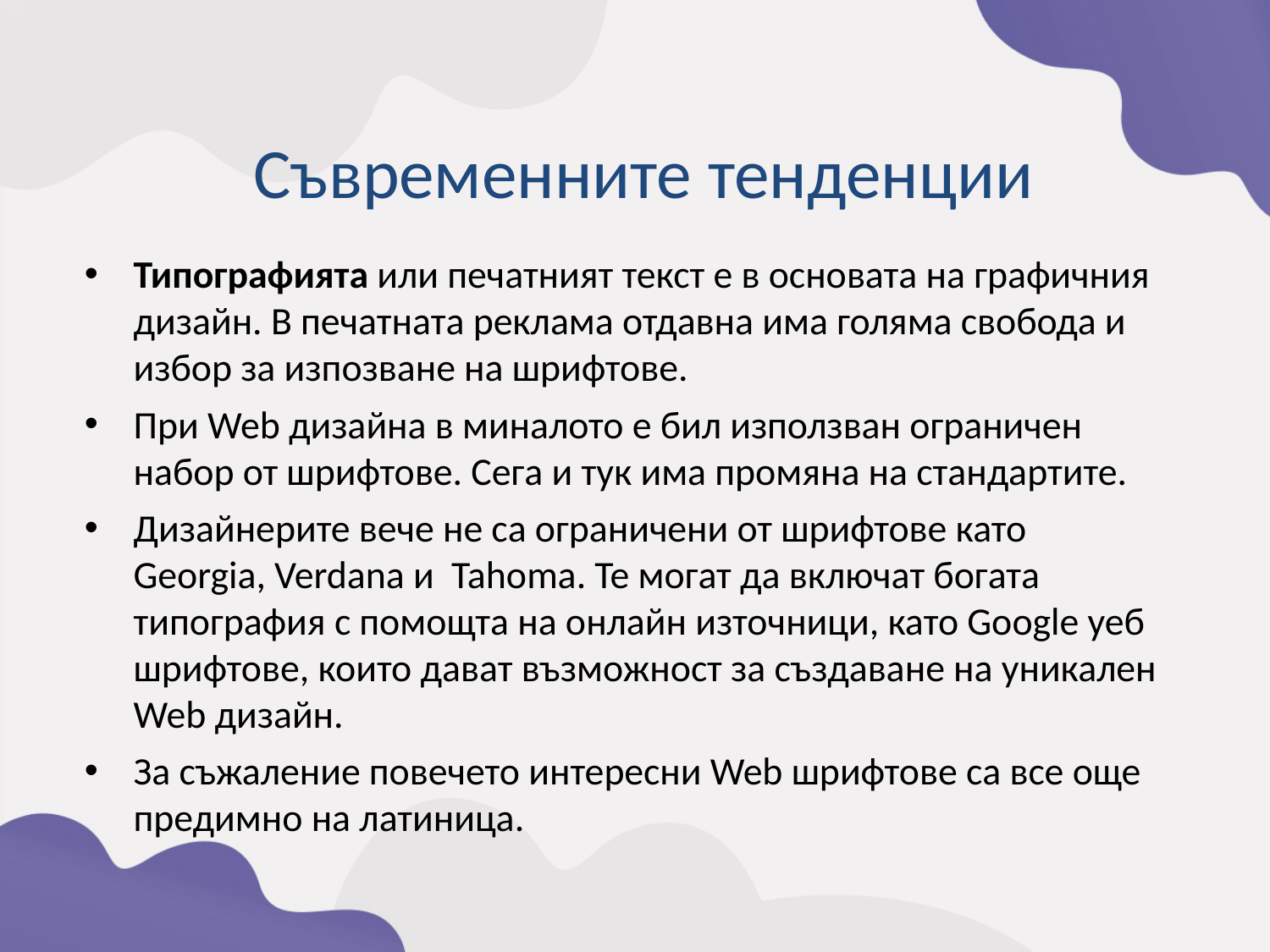

Съвременните тенденции

Типографията или печатният текст е в основата на графичния дизайн. В печатната реклама отдавна има голяма свобода и избор за изпозване на шрифтове.
При Web дизайна в миналото е бил използван ограничен набор от шрифтове. Сега и тук има промяна на стандартите.
Дизайнерите вече не са ограничени от шрифтове като Georgia, Verdana и  Tahoma. Те могат да включат богата типография с помощта на онлайн източници, като Google уеб шрифтове, които дават възможност за създаване на уникален Web дизайн.
За съжаление повечето интересни Web шрифтове са все още предимно на латиница.